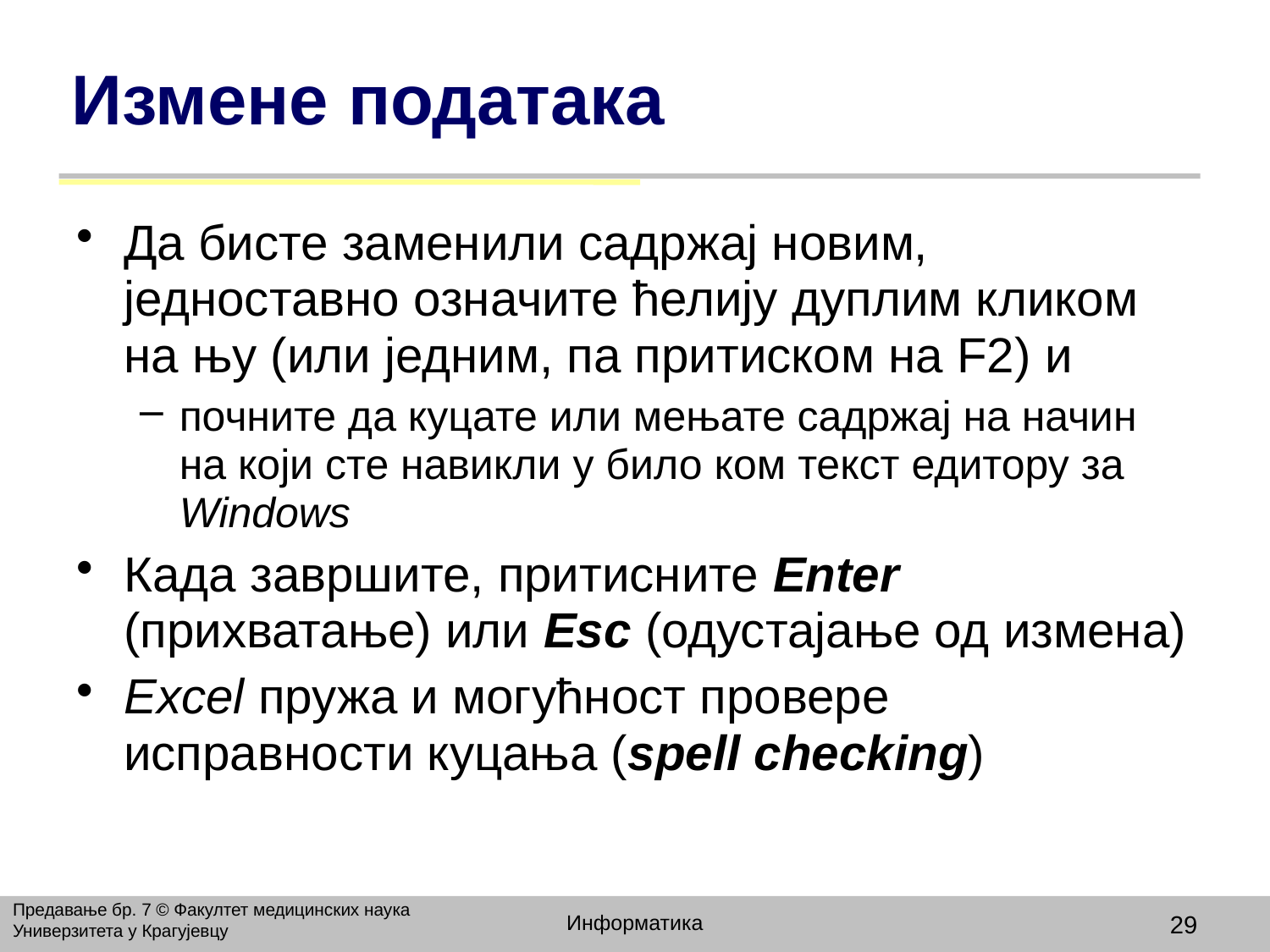

# Измене података
Да бисте заменили садржај новим, једноставно означите ћелију дуплим кликом на њу (или једним, па притиском на F2) и
почните да куцате или мењате садржај на начин на који сте навикли у било ком текст едитору за Windows
Када завршите, притисните Enter (прихватање) или Esc (одустајање од измена)
Excel пружа и могућност провере исправности куцања (spell checking)
Предавање бр. 7 © Факултет медицинских наука Универзитета у Крагујевцу
Информатика
29